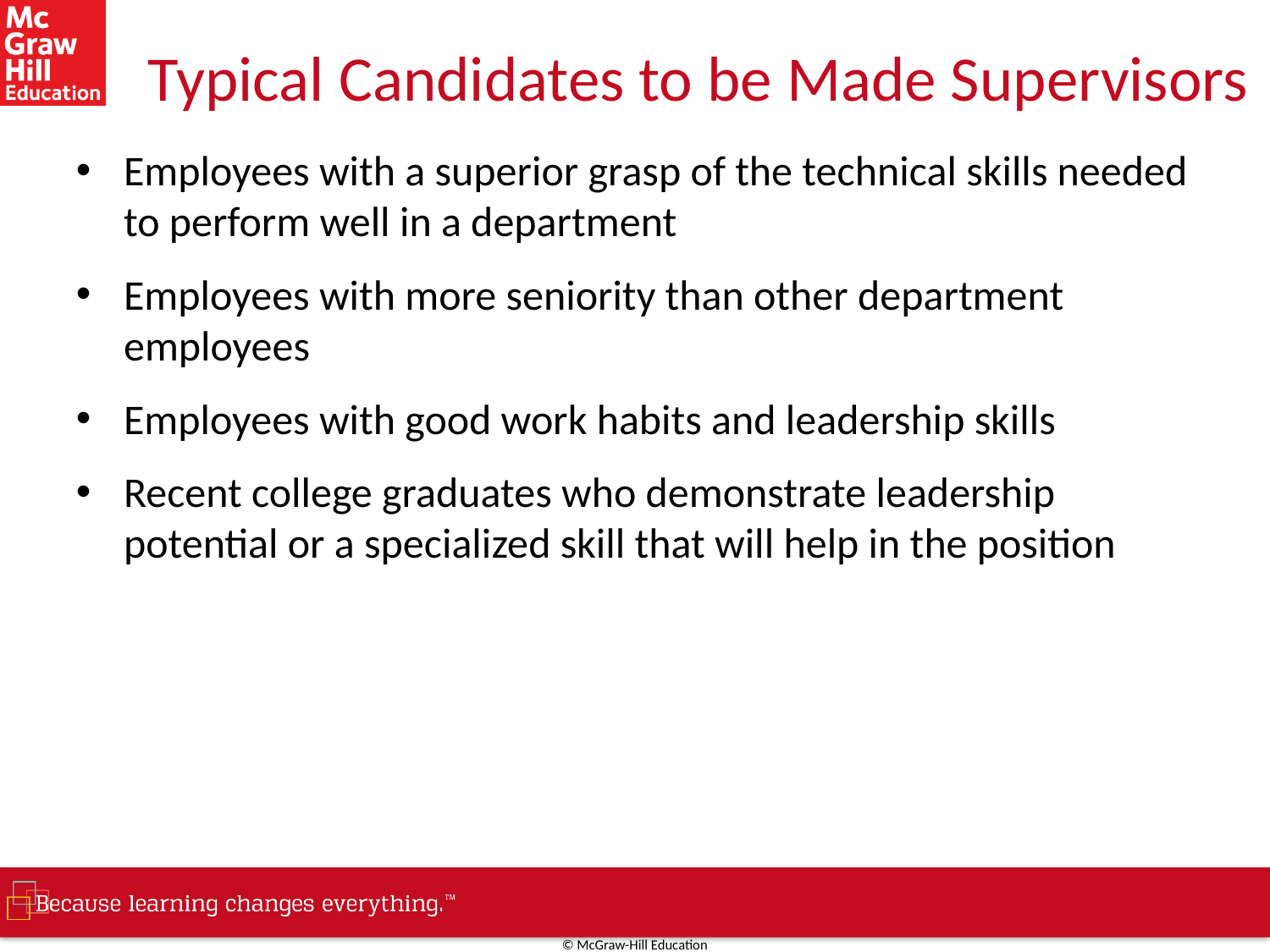

# Typical Candidates to be Made Supervisors
Employees with a superior grasp of the technical skills needed to perform well in a department
Employees with more seniority than other department employees
Employees with good work habits and leadership skills
Recent college graduates who demonstrate leadership potential or a specialized skill that will help in the position